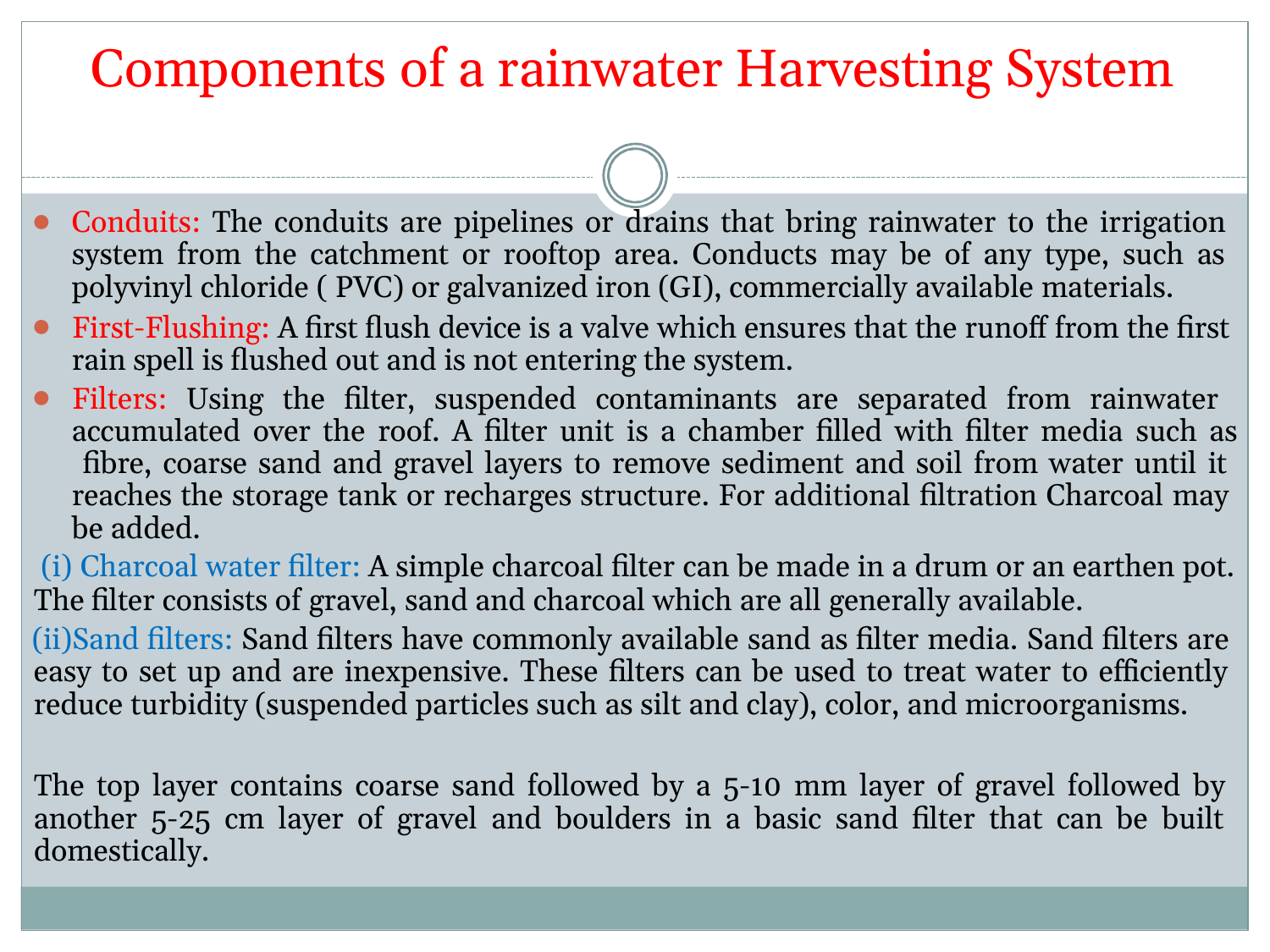

# Components of a rainwater Harvesting System

Conduits: The conduits are pipelines or drains that bring rainwater to the irrigation  system from the catchment or rooftop area. Conducts may be of any type, such as  polyvinyl chloride ( PVC) or galvanized iron (GI), commercially available materials.
First-Flushing: A first flush device is a valve which ensures that the runoff from the first  rain spell is flushed out and is not entering the system.
Filters: Using the filter, suspended contaminants are separated from rainwater  accumulated over the roof. A filter unit is a chamber filled with filter media such as  fibre, coarse sand and gravel layers to remove sediment and soil from water until it  reaches the storage tank or recharges structure. For additional filtration Charcoal may  be added.
Charcoal water filter: A simple charcoal filter can be made in a drum or an earthen pot.
The filter consists of gravel, sand and charcoal which are all generally available.
Sand filters: Sand filters have commonly available sand as filter media. Sand filters are  easy to set up and are inexpensive. These filters can be used to treat water to efficiently  reduce turbidity (suspended particles such as silt and clay), color, and microorganisms.

The top layer contains coarse sand followed by a 5-10 mm layer of gravel followed by  another 5-25 cm layer of gravel and boulders in a basic sand filter that can be built  domestically.